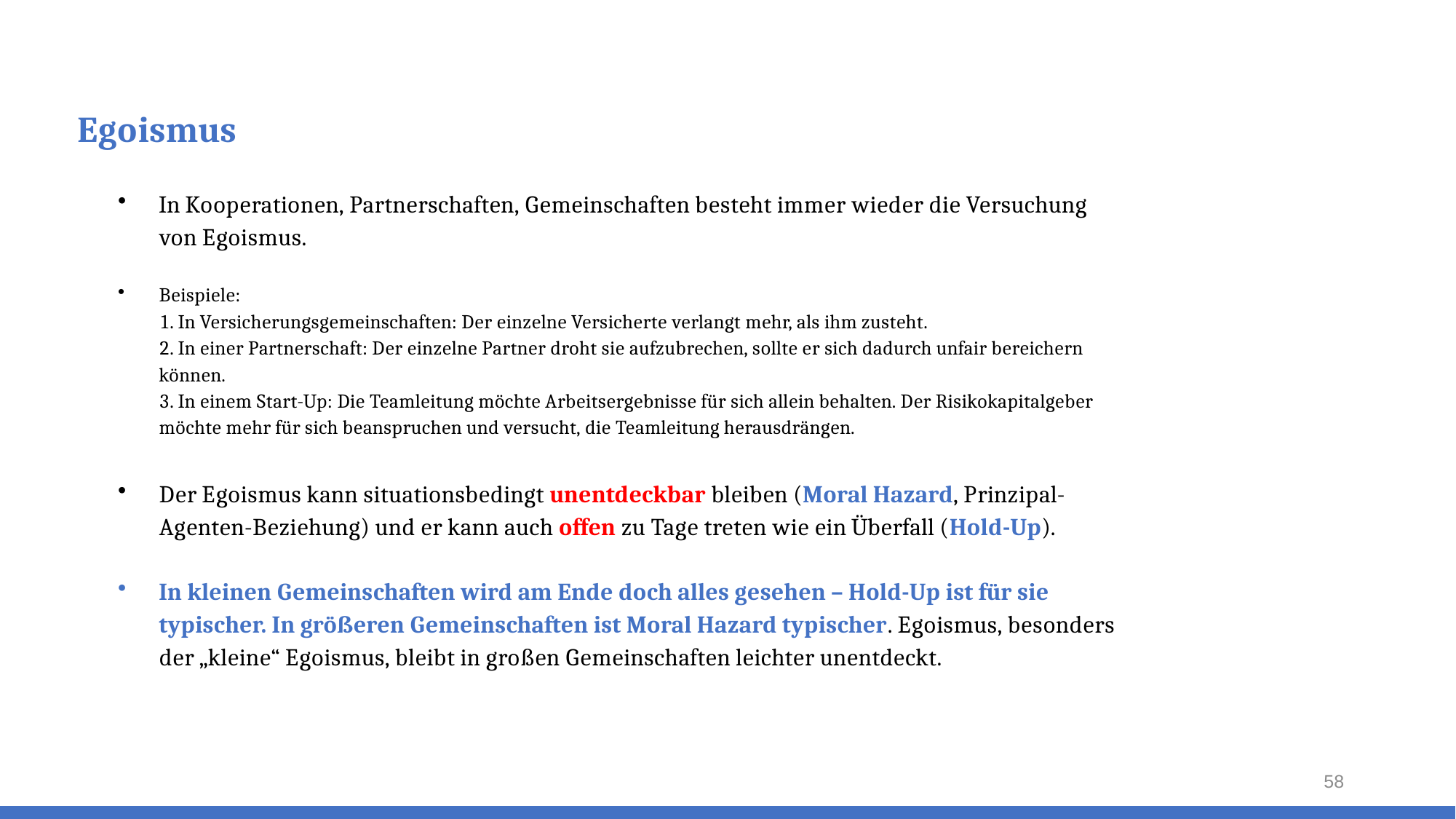

# Egoismus
In Kooperationen, Partnerschaften, Gemeinschaften besteht immer wieder die Versuchung von Egoismus.
Beispiele:
1. In Versicherungsgemeinschaften: Der einzelne Versicherte verlangt mehr, als ihm zusteht.
2. In einer Partnerschaft: Der einzelne Partner droht sie aufzubrechen, sollte er sich dadurch unfair bereichern können.
3. In einem Start-Up: Die Teamleitung möchte Arbeitsergebnisse für sich allein behalten. Der Risikokapitalgeber möchte mehr für sich beanspruchen und versucht, die Teamleitung herausdrängen.

Der Egoismus kann situationsbedingt unentdeckbar bleiben (Moral Hazard, Prinzipal-Agenten-Beziehung) und er kann auch offen zu Tage treten wie ein Überfall (Hold-Up).
In kleinen Gemeinschaften wird am Ende doch alles gesehen – Hold-Up ist für sie typischer. In größeren Gemeinschaften ist Moral Hazard typischer. Egoismus, besonders der „kleine“ Egoismus, bleibt in großen Gemeinschaften leichter unentdeckt.

58